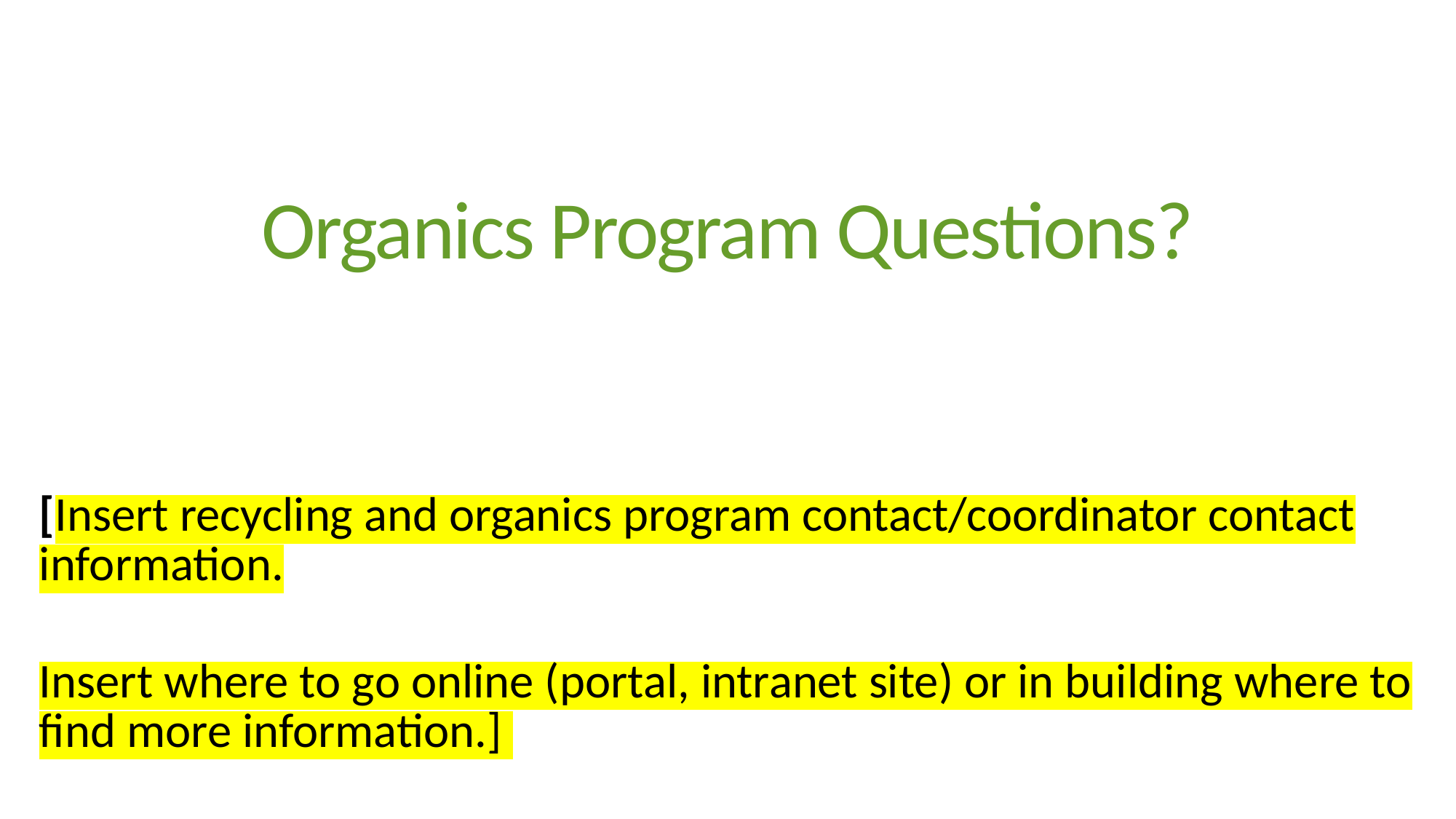

# Organics Program Questions?
[Insert recycling and organics program contact/coordinator contact information.

Insert where to go online (portal, intranet site) or in building where to find more information.]